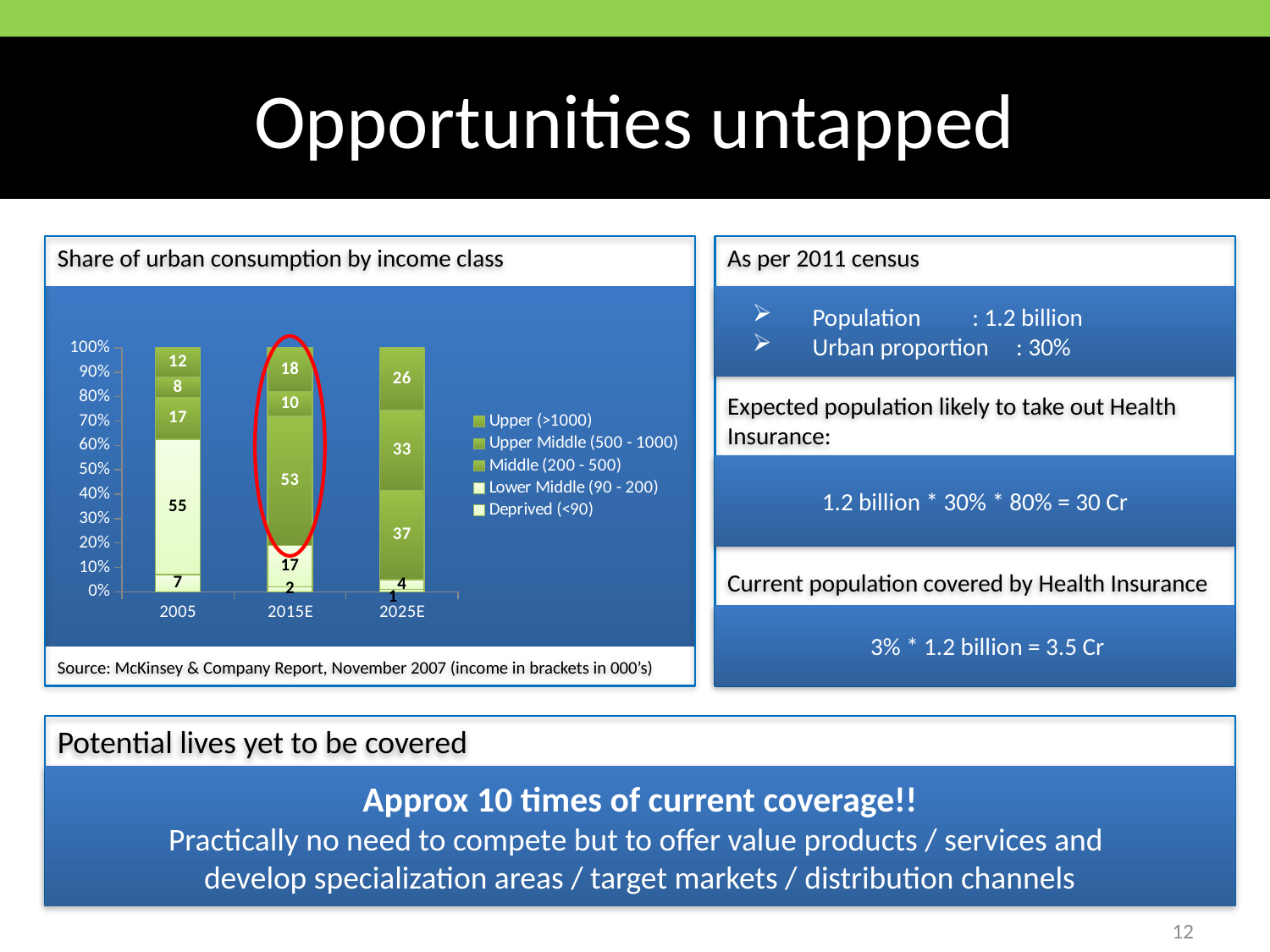

# Opportunities untapped
Share of urban consumption by income class

Source: McKinsey & Company Report, November 2007 (income in brackets in 000’s)
As per 2011 census

Expected population likely to take out Health Insurance:

Current population covered by Health Insurance

### Chart

| Category | Deprived (<90) | Lower Middle (90 - 200) | Middle (200 - 500) | Upper Middle (500 - 1000) | Upper (>1000) |
|---|---|---|---|---|---|
| 2005 | 7.0 | 55.0 | 17.0 | 8.0 | 12.0 |
| 2015E | 2.0 | 17.0 | 53.0 | 10.0 | 18.0 |
| 2025E | 1.0 | 4.0 | 37.0 | 33.0 | 26.0 |
Population	      : 1.2 billion
Urban proportion     : 30%

1.2 billion * 30% * 80% = 30 Cr
3% * 1.2 billion = 3.5 Cr
Potential lives yet to be covered
Approx 10 times of current coverage!!
Practically no need to compete but to offer value products / services and
develop specialization areas / target markets / distribution channels
12